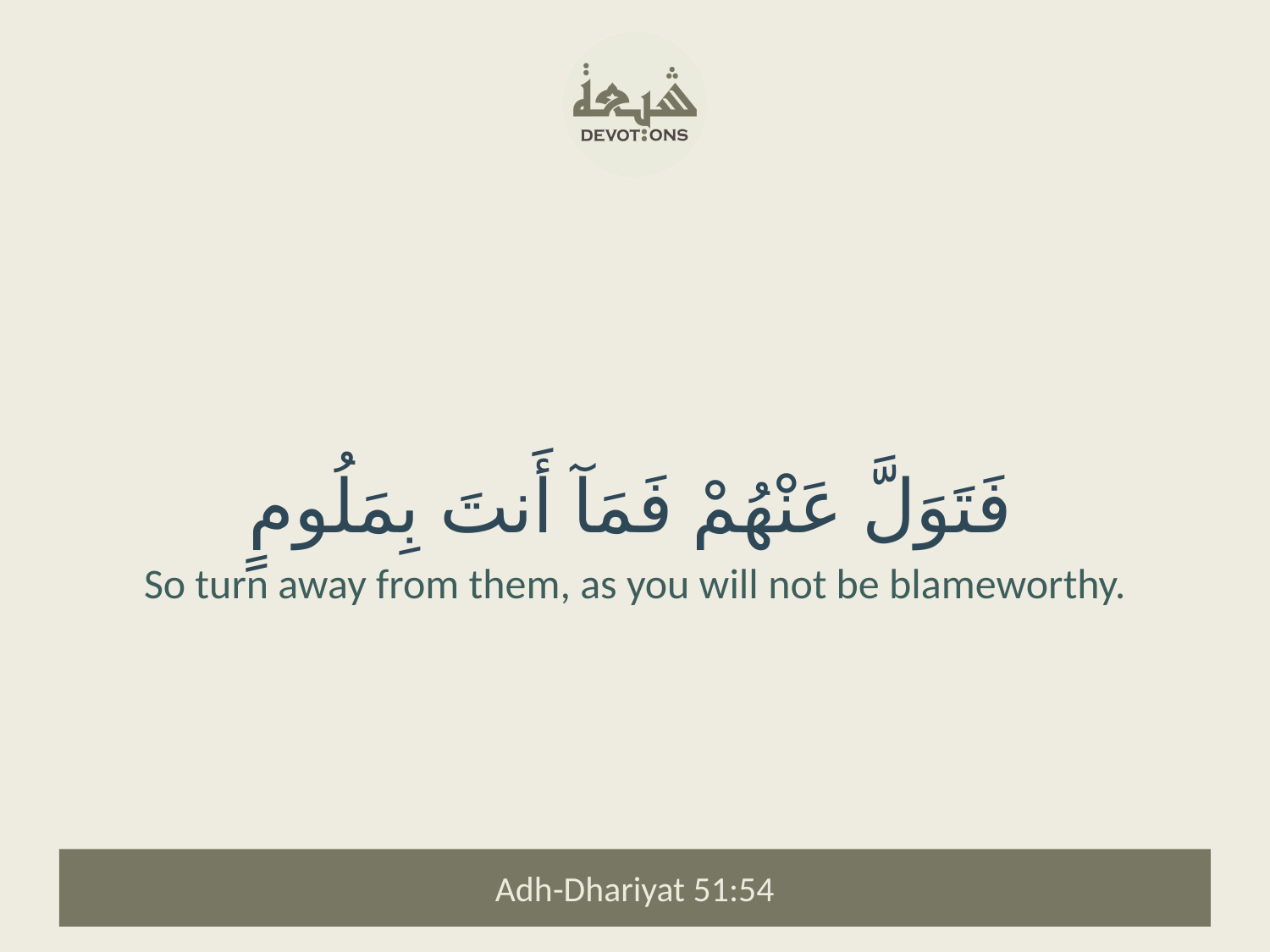

فَتَوَلَّ عَنْهُمْ فَمَآ أَنتَ بِمَلُومٍ
So turn away from them, as you will not be blameworthy.
Adh-Dhariyat 51:54